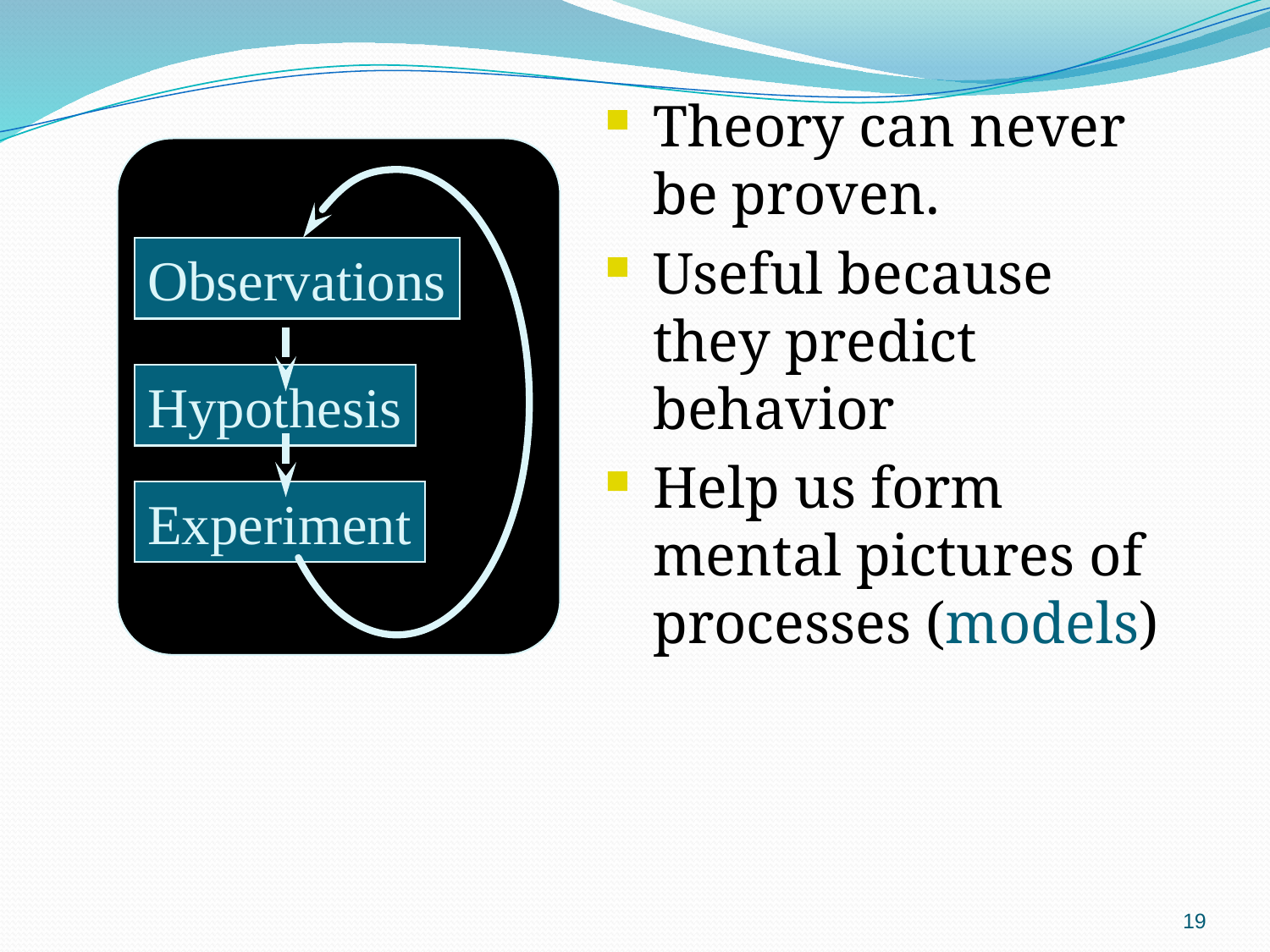

Theory can never be proven.
Useful because they predict behavior
Help us form mental pictures of processes (models)

Observations

Hypothesis

Experiment
19